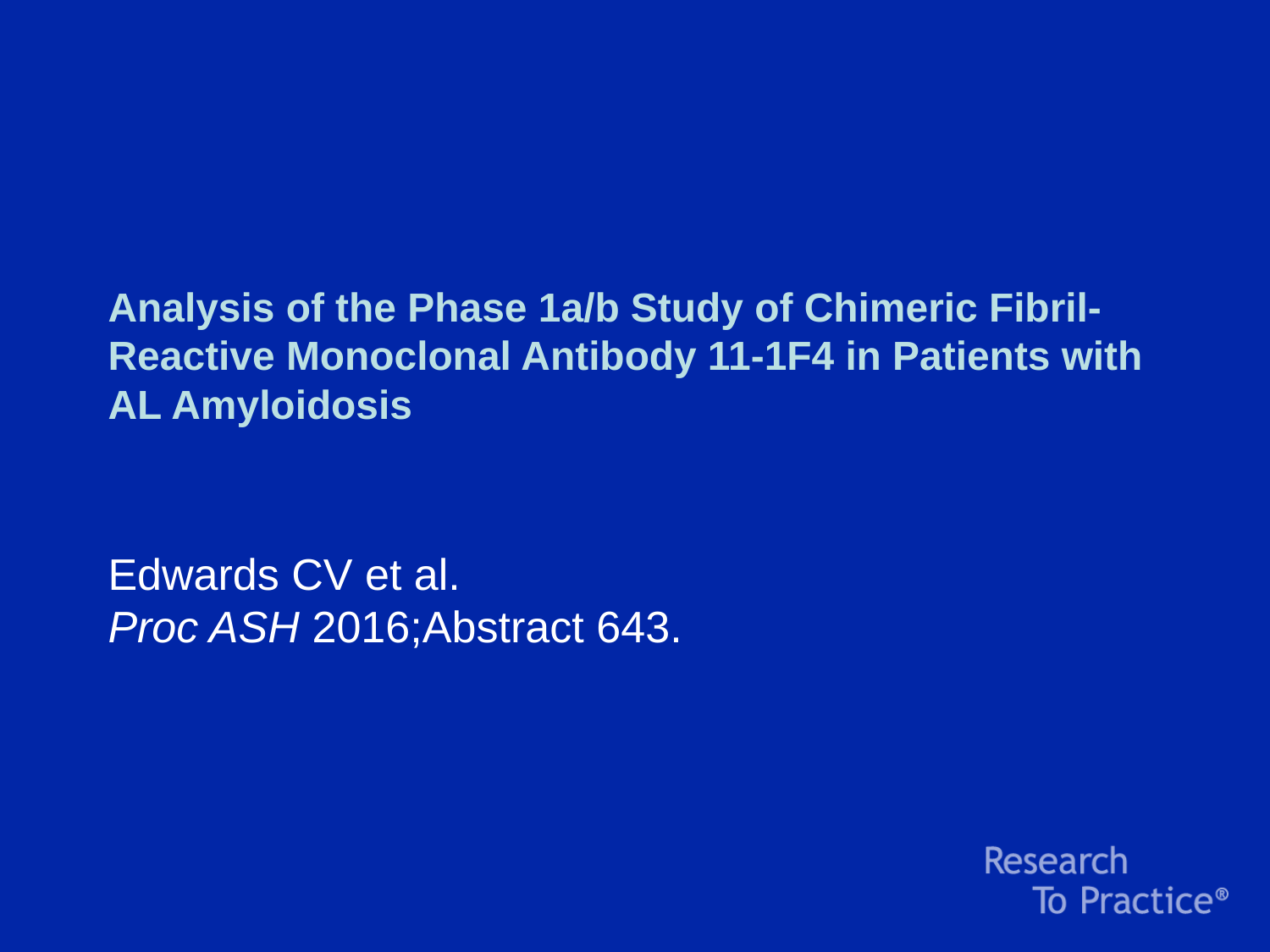

# Analysis of the Phase 1a/b Study of Chimeric Fibril-Reactive Monoclonal Antibody 11-1F4 in Patients with AL Amyloidosis
Edwards CV et al.
Proc ASH 2016;Abstract 643.